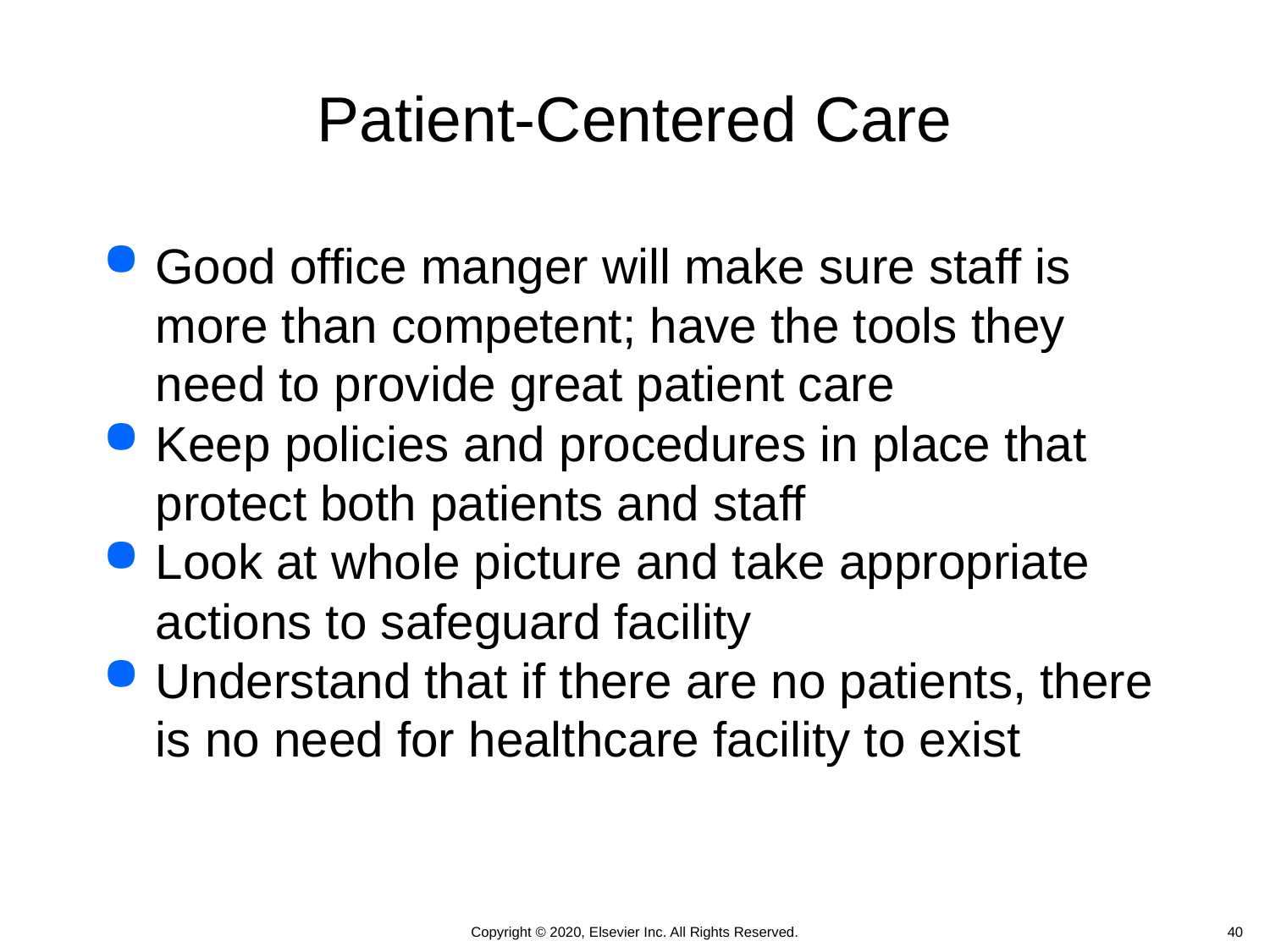

# Patient-Centered Care
Good office manger will make sure staff is more than competent; have the tools they need to provide great patient care
Keep policies and procedures in place that protect both patients and staff
Look at whole picture and take appropriate actions to safeguard facility
Understand that if there are no patients, there is no need for healthcare facility to exist
 40